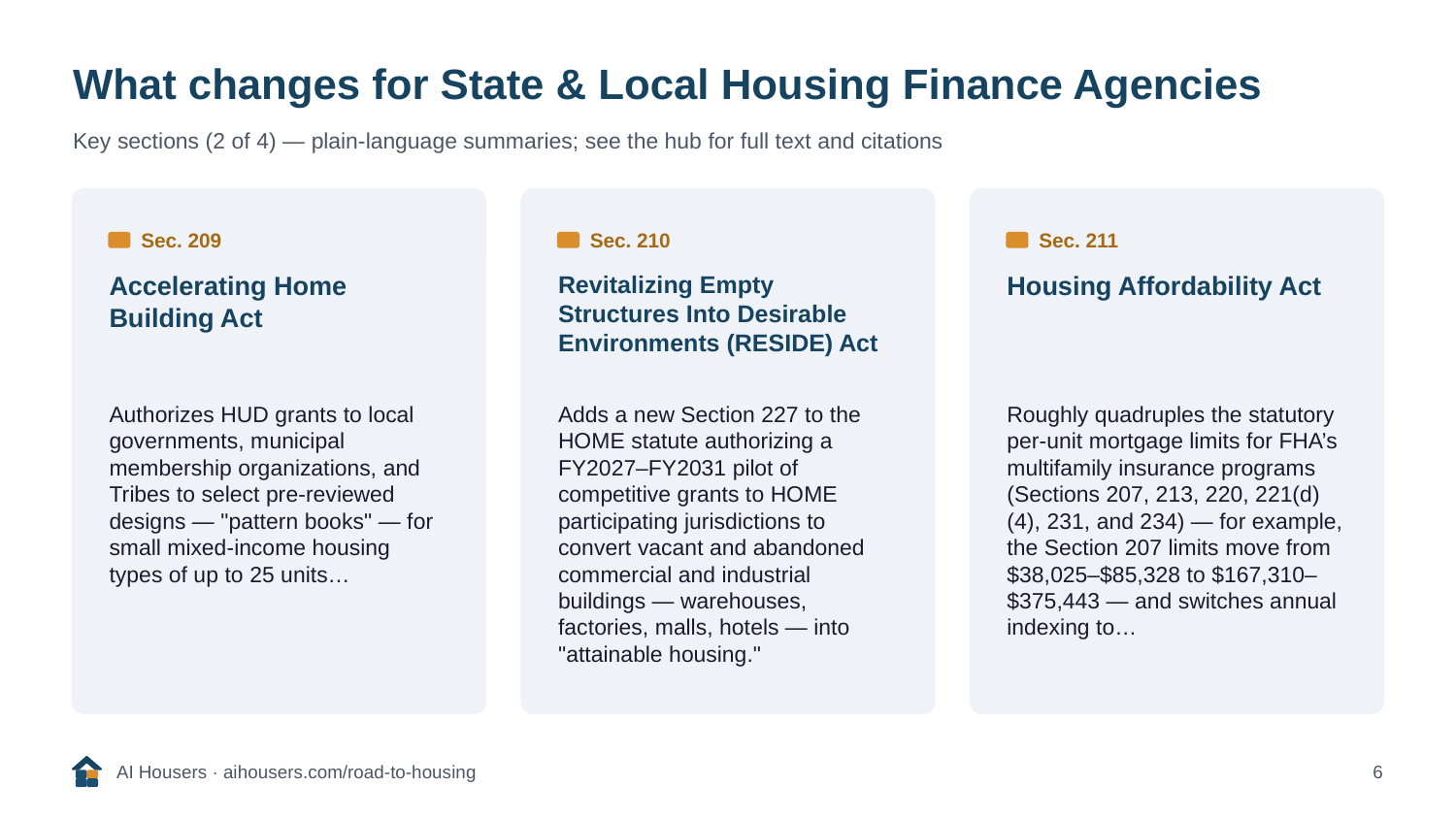

What changes for State & Local Housing Finance Agencies
Key sections (2 of 4) — plain-language summaries; see the hub for full text and citations

Sec. 209
Sec. 210
Sec. 211

Accelerating Home Building Act
Revitalizing Empty Structures Into Desirable Environments (RESIDE) Act
Housing Affordability Act
Authorizes HUD grants to local governments, municipal membership organizations, and Tribes to select pre-reviewed designs — "pattern books" — for small mixed-income housing types of up to 25 units…
Adds a new Section 227 to the HOME statute authorizing a FY2027–FY2031 pilot of competitive grants to HOME participating jurisdictions to convert vacant and abandoned commercial and industrial buildings — warehouses, factories, malls, hotels — into "attainable housing."
Roughly quadruples the statutory per-unit mortgage limits for FHA’s multifamily insurance programs (Sections 207, 213, 220, 221(d)(4), 231, and 234) — for example, the Section 207 limits move from $38,025–$85,328 to $167,310–$375,443 — and switches annual indexing to…
AI Housers · aihousers.com/road-to-housing
6